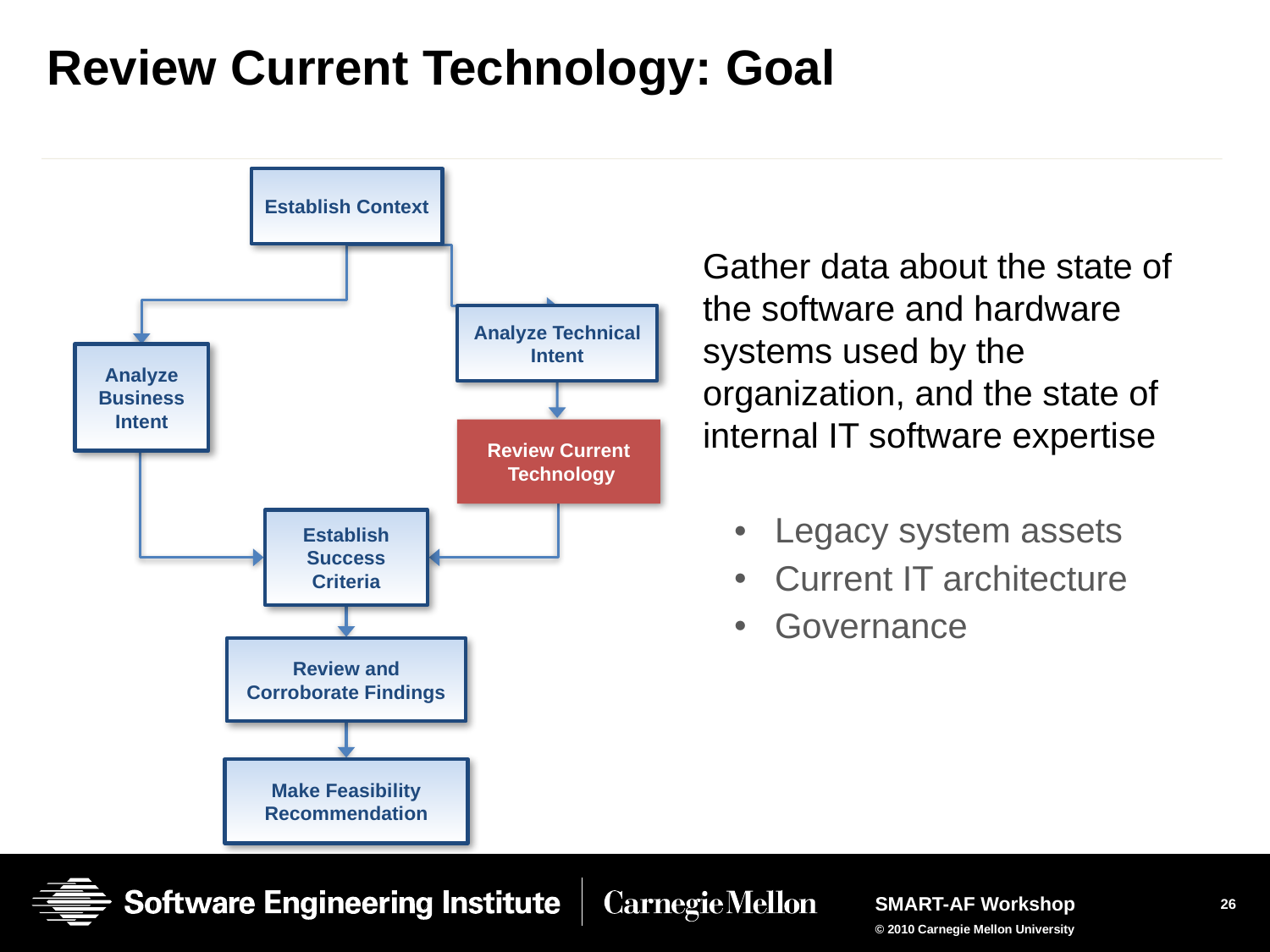

# Review Current Technology: Goal
Establish Context
Gather data about the state of the software and hardware systems used by the organization, and the state of internal IT software expertise

Legacy system assets
Current IT architecture
Governance
Analyze Technical Intent
Analyze Business Intent
Review Current
 Technology
Establish Success Criteria
Review and Corroborate Findings
Make Feasibility Recommendation